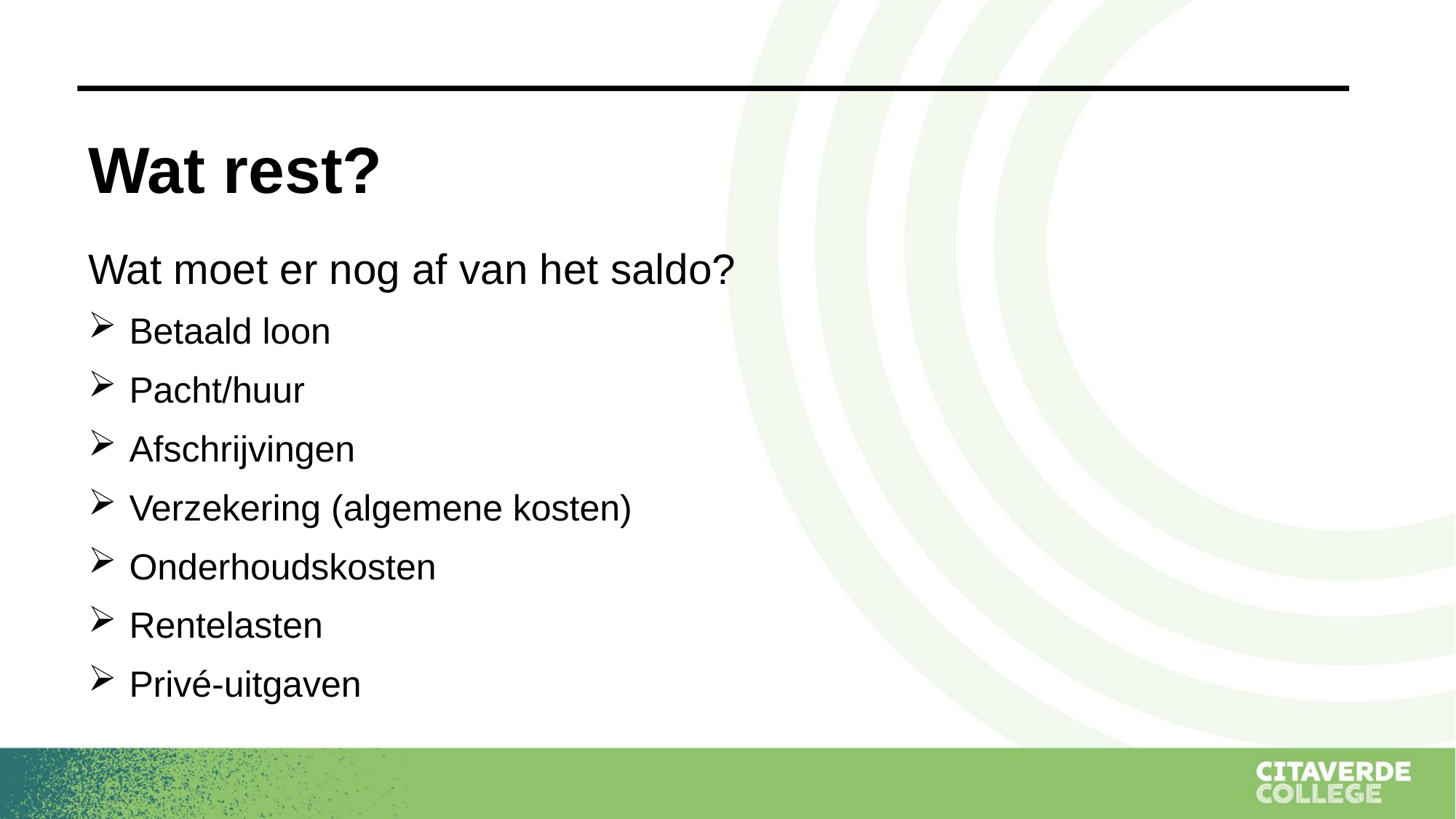

# Wat rest?
Wat moet er nog af van het saldo?
Betaald loon
Pacht/huur
Afschrijvingen
Verzekering (algemene kosten)
Onderhoudskosten
Rentelasten
Privé-uitgaven